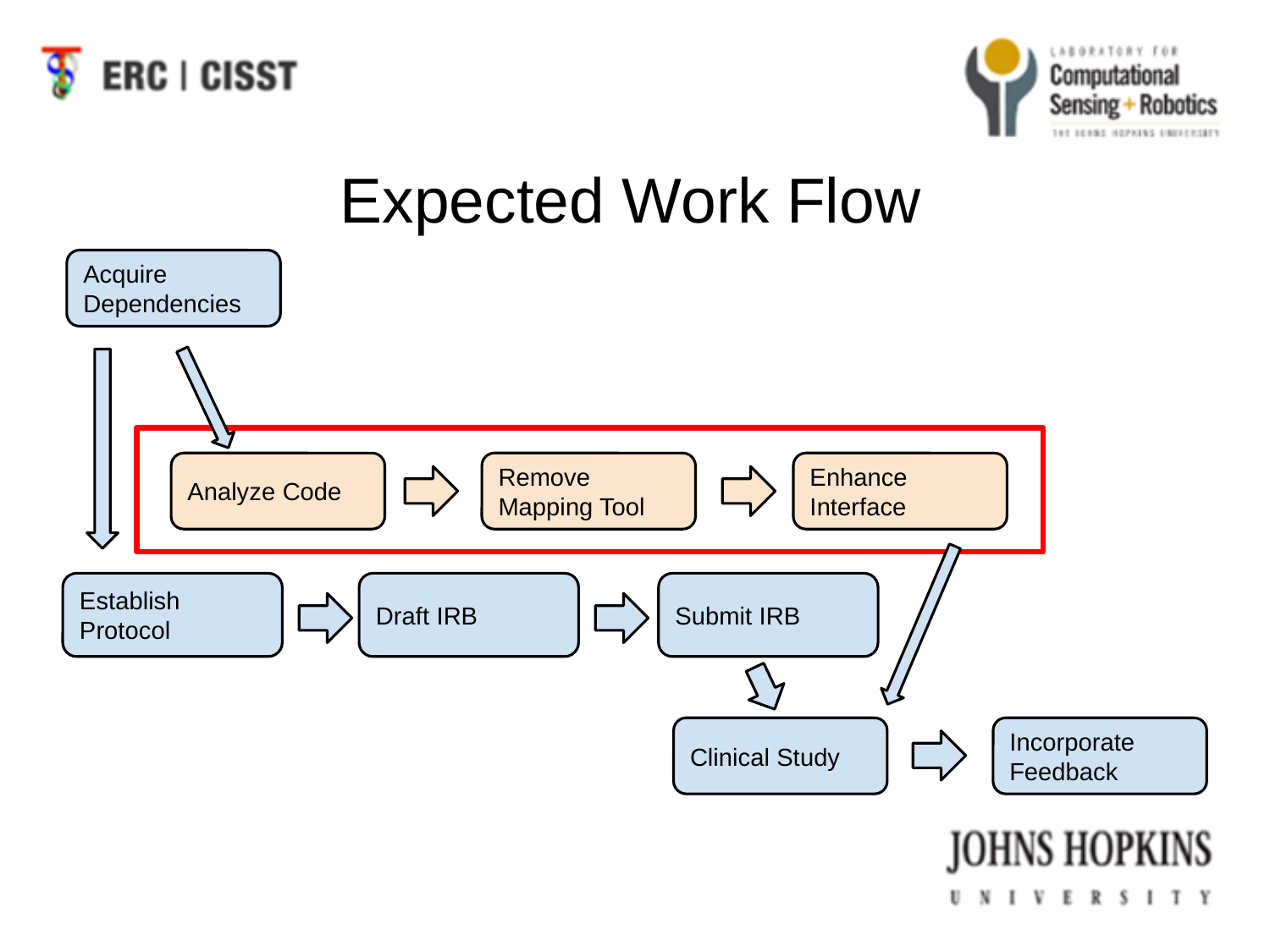

Expected Work Flow
Acquire Dependencies

Analyze Code
Remove Mapping Tool
Enhance Interface

Establish Protocol
Draft IRB
Submit IRB

Clinical Study
Incorporate Feedback